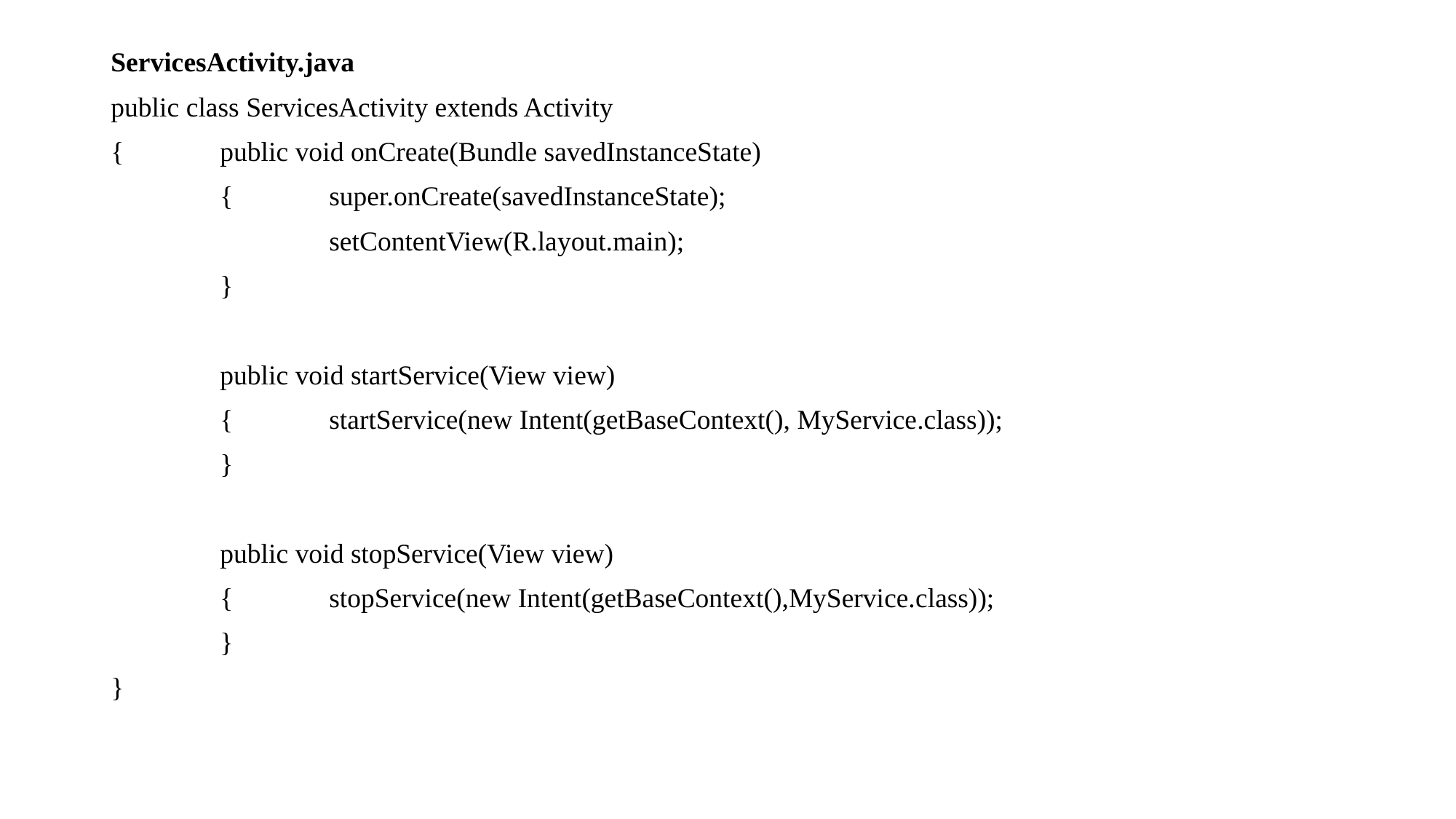

ServicesActivity.java
public class ServicesActivity extends Activity
{	public void onCreate(Bundle savedInstanceState)
	{	super.onCreate(savedInstanceState);
		setContentView(R.layout.main);
	}

	public void startService(View view)
	{	startService(new Intent(getBaseContext(), MyService.class));
	}

	public void stopService(View view)
	{	stopService(new Intent(getBaseContext(),MyService.class));
	}
}